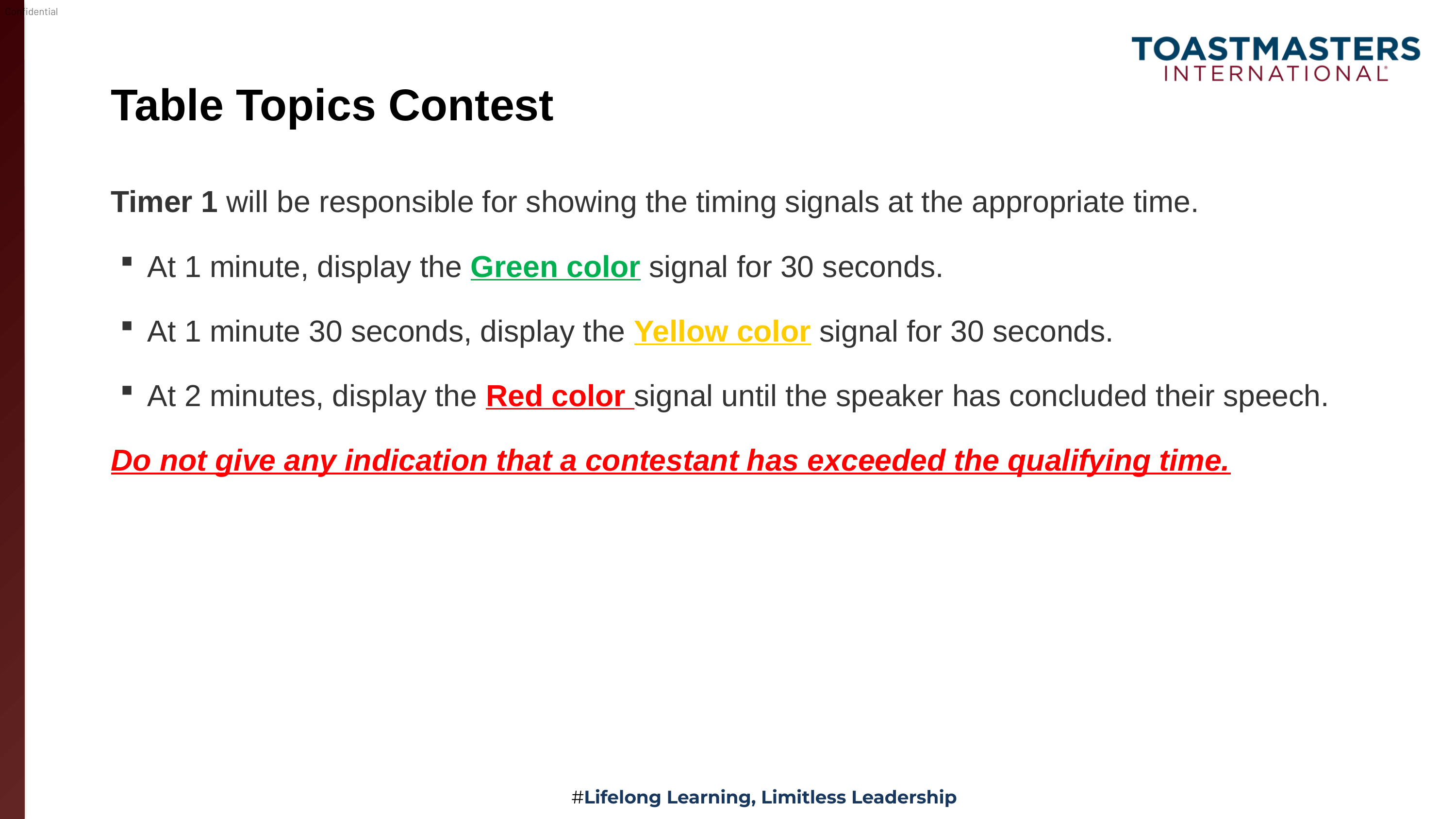

# Table Topics Contest
Timer 1 will be responsible for showing the timing signals at the appropriate time.
At 1 minute, display the Green color signal for 30 seconds.
At 1 minute 30 seconds, display the Yellow color signal for 30 seconds.
At 2 minutes, display the Red color signal until the speaker has concluded their speech.
Do not give any indication that a contestant has exceeded the qualifying time.